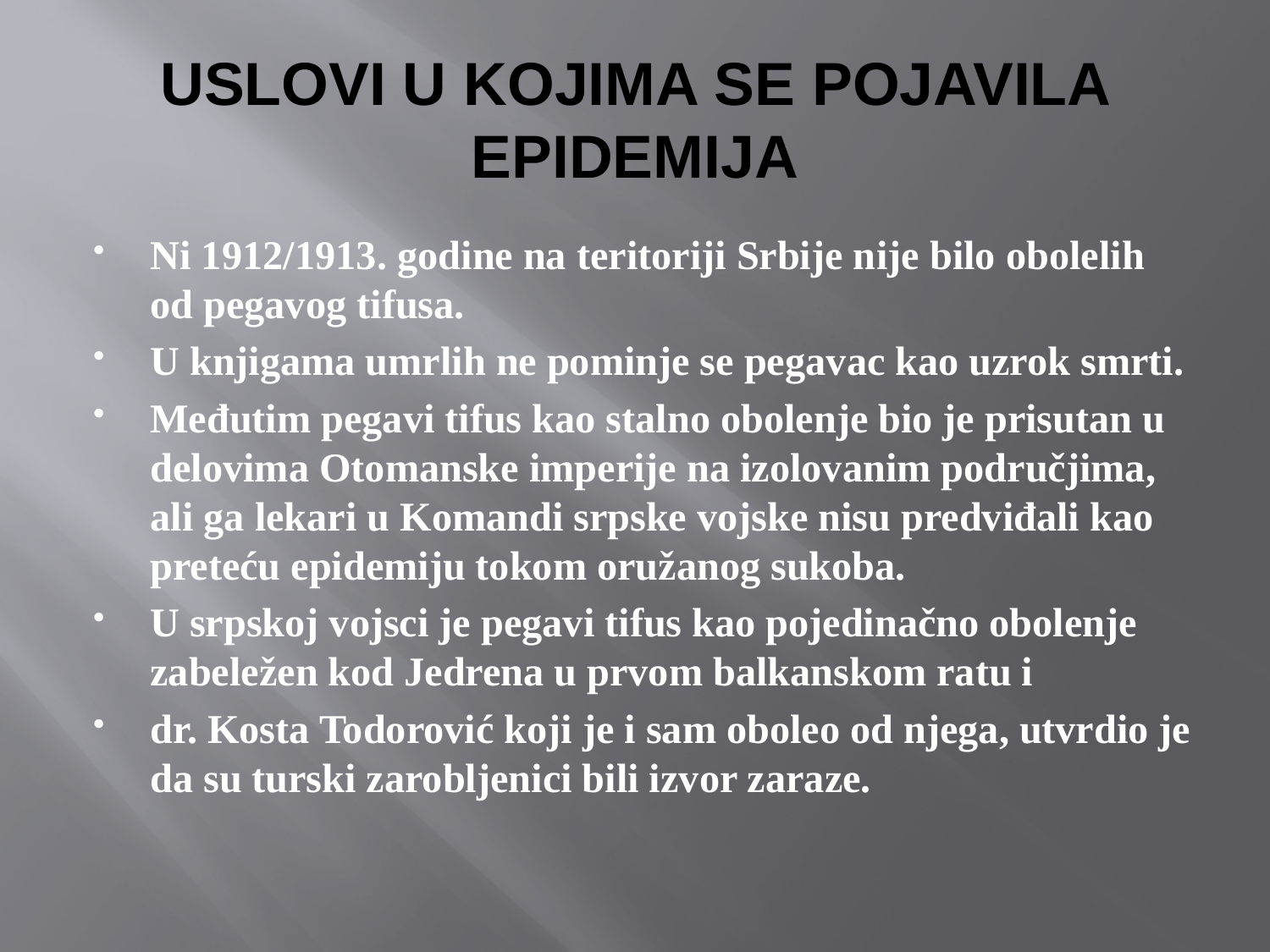

# USLOVI U KOJIMA SE POJAVILA EPIDEMIJA
Ni 1912/1913. godine na teritoriji Srbije nije bilo obolelih  od pegavog tifusa.
U knjigama umrlih ne pominje se pegavac kao uzrok smrti.
Međutim pegavi tifus kao stalno obolenje bio je prisutan u delovima Otomanske imperije na izolovanim područjima, ali ga lekari u Komandi srpske vojske nisu predviđali kao preteću epidemiju tokom oružanog sukoba.
U srpskoj vojsci je pegavi tifus kao pojedinačno obolenje zabeležen kod Jedrena u prvom balkanskom ratu i
dr. Kosta Todorović koji je i sam oboleo od njega, utvrdio je da su turski zarobljenici bili izvor zaraze.